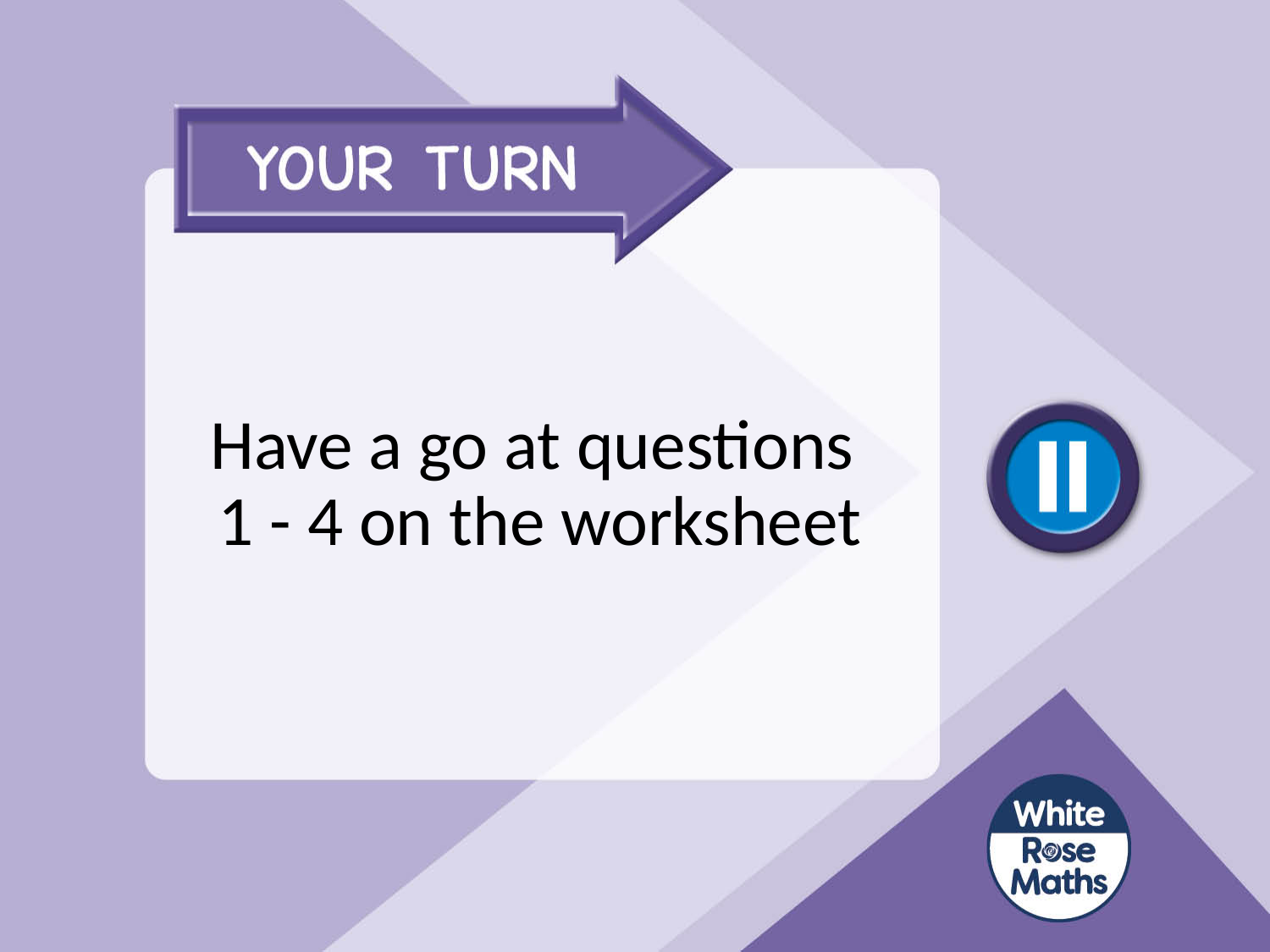

# Have a go at questions 1 - 4 on the worksheet